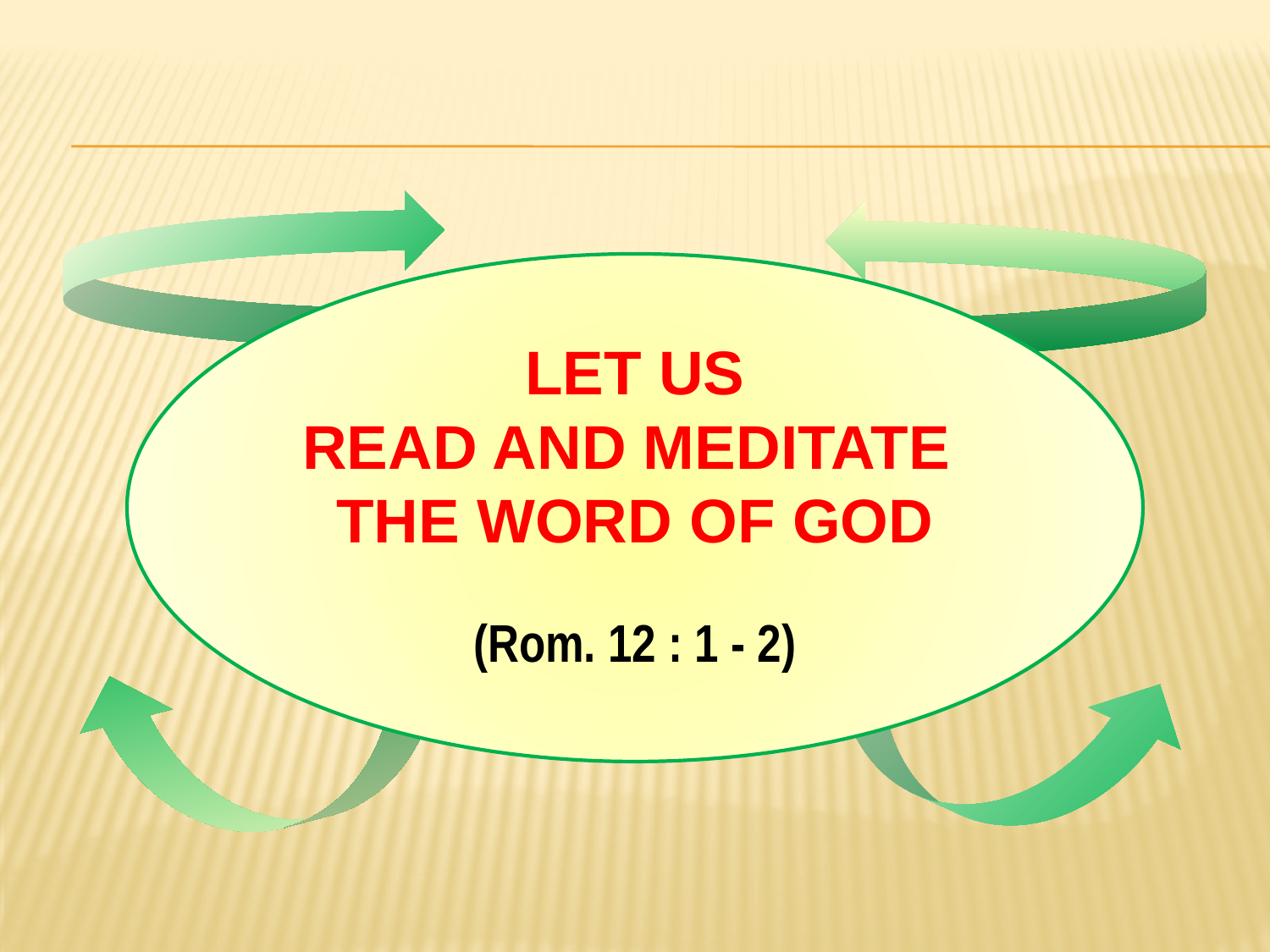

# LET US READ AND MEDITATE THE WORD OF GOD
(Rom. 12 : 1 - 2)